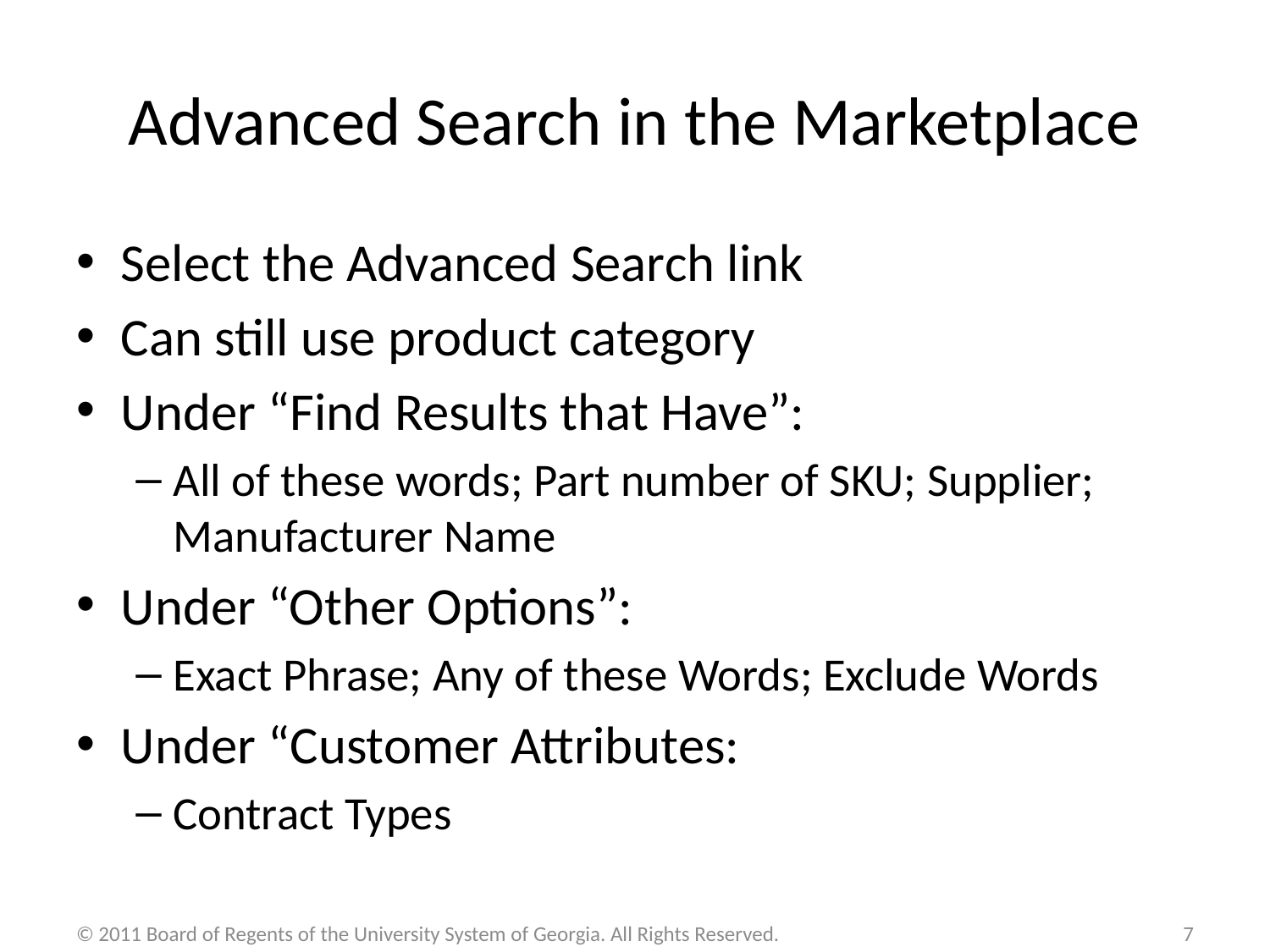

# Advanced Search in the Marketplace
Select the Advanced Search link
Can still use product category
Under “Find Results that Have”:
All of these words; Part number of SKU; Supplier; Manufacturer Name
Under “Other Options”:
Exact Phrase; Any of these Words; Exclude Words
Under “Customer Attributes:
Contract Types
© 2011 Board of Regents of the University System of Georgia. All Rights Reserved.
7